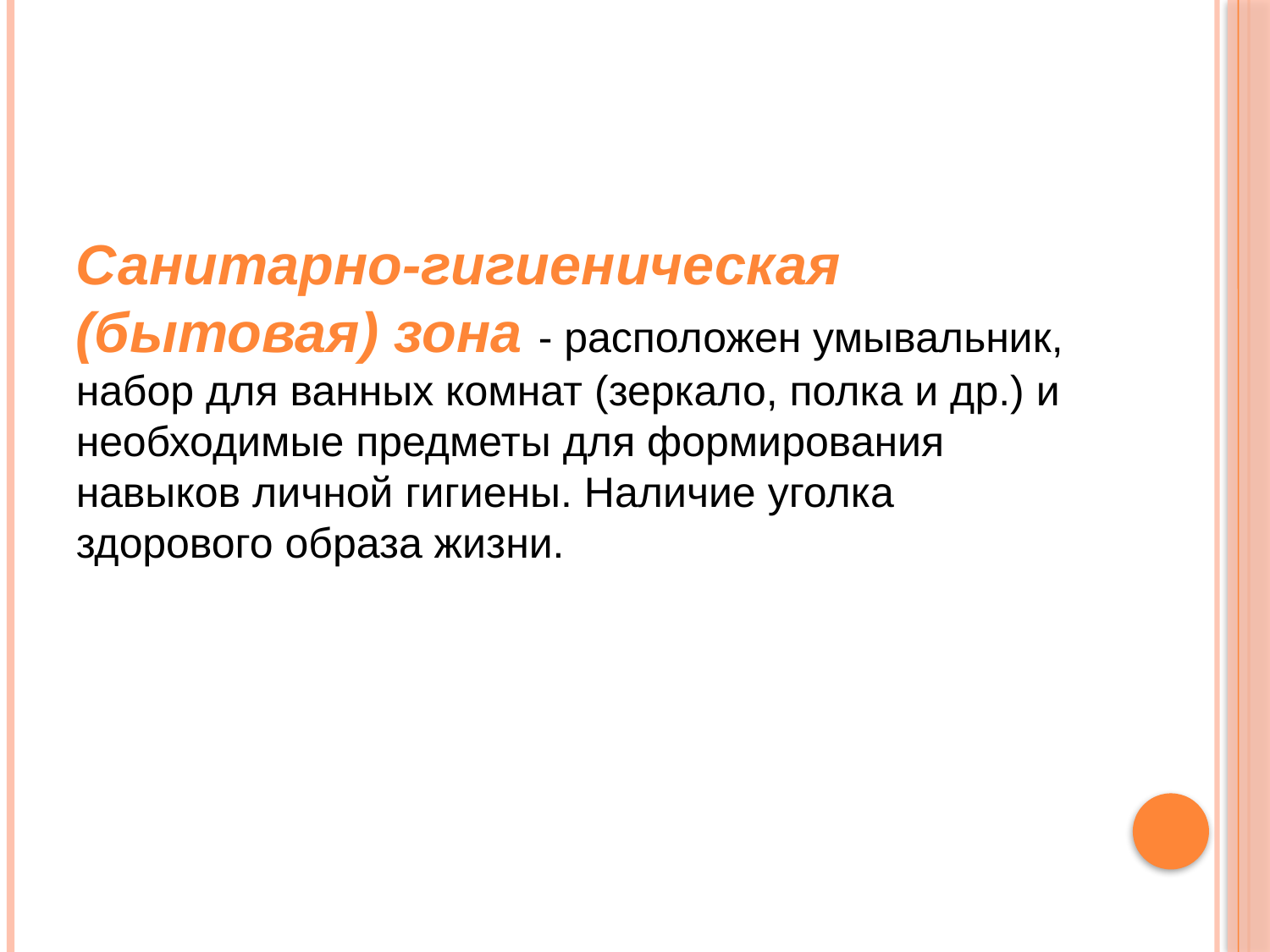

#
Санитарно-гигиеническая (бытовая) зона - расположен умывальник, набор для ванных комнат (зеркало, полка и др.) и необходимые предметы для формирования навыков личной гигиены. Наличие уголка здорового образа жизни.